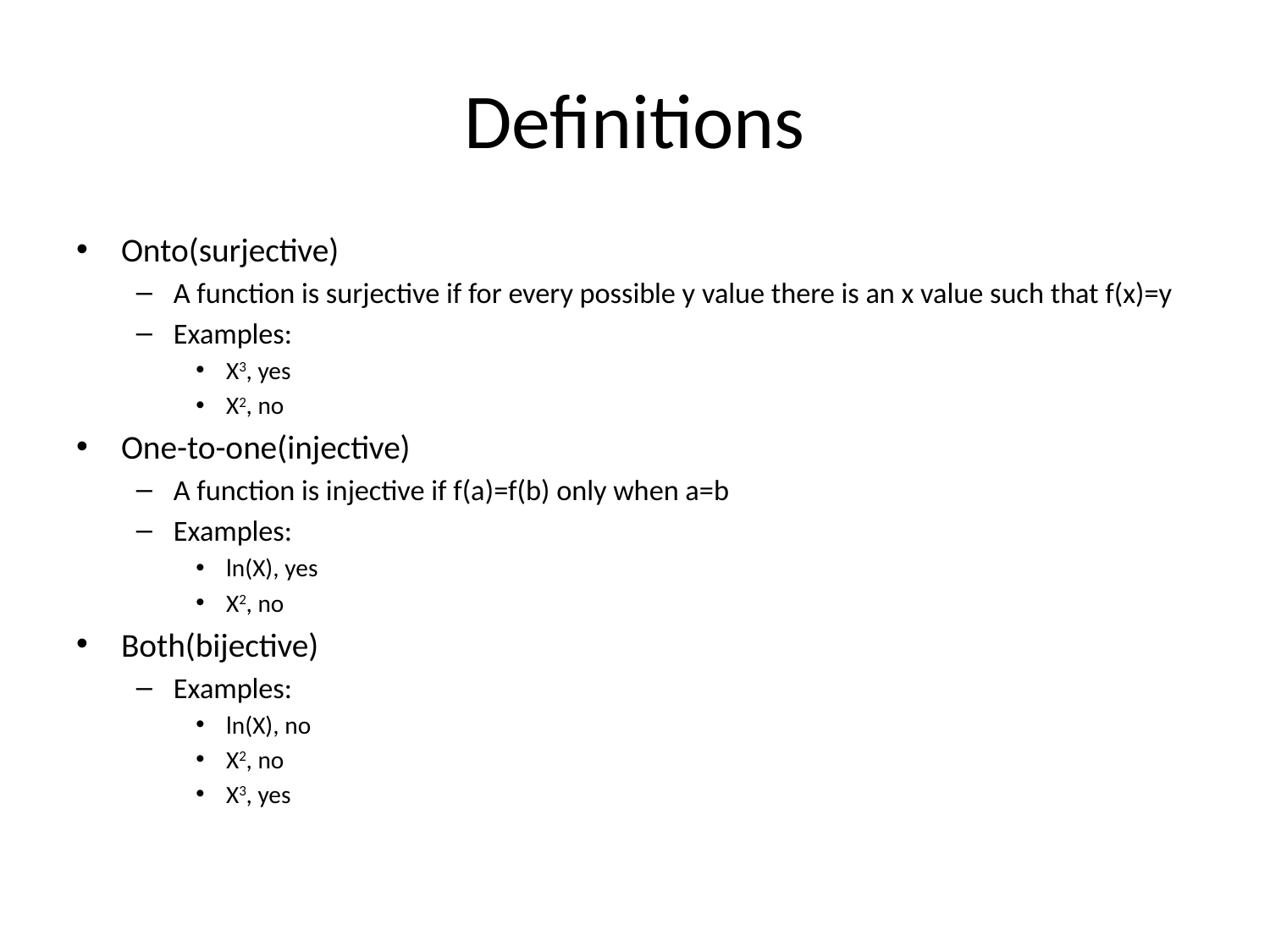

# Definitions
Onto(surjective)
A function is surjective if for every possible y value there is an x value such that f(x)=y
Examples:
X3, yes
X2, no
One-to-one(injective)
A function is injective if f(a)=f(b) only when a=b
Examples:
ln(X), yes
X2, no
Both(bijective)
Examples:
ln(X), no
X2, no
X3, yes